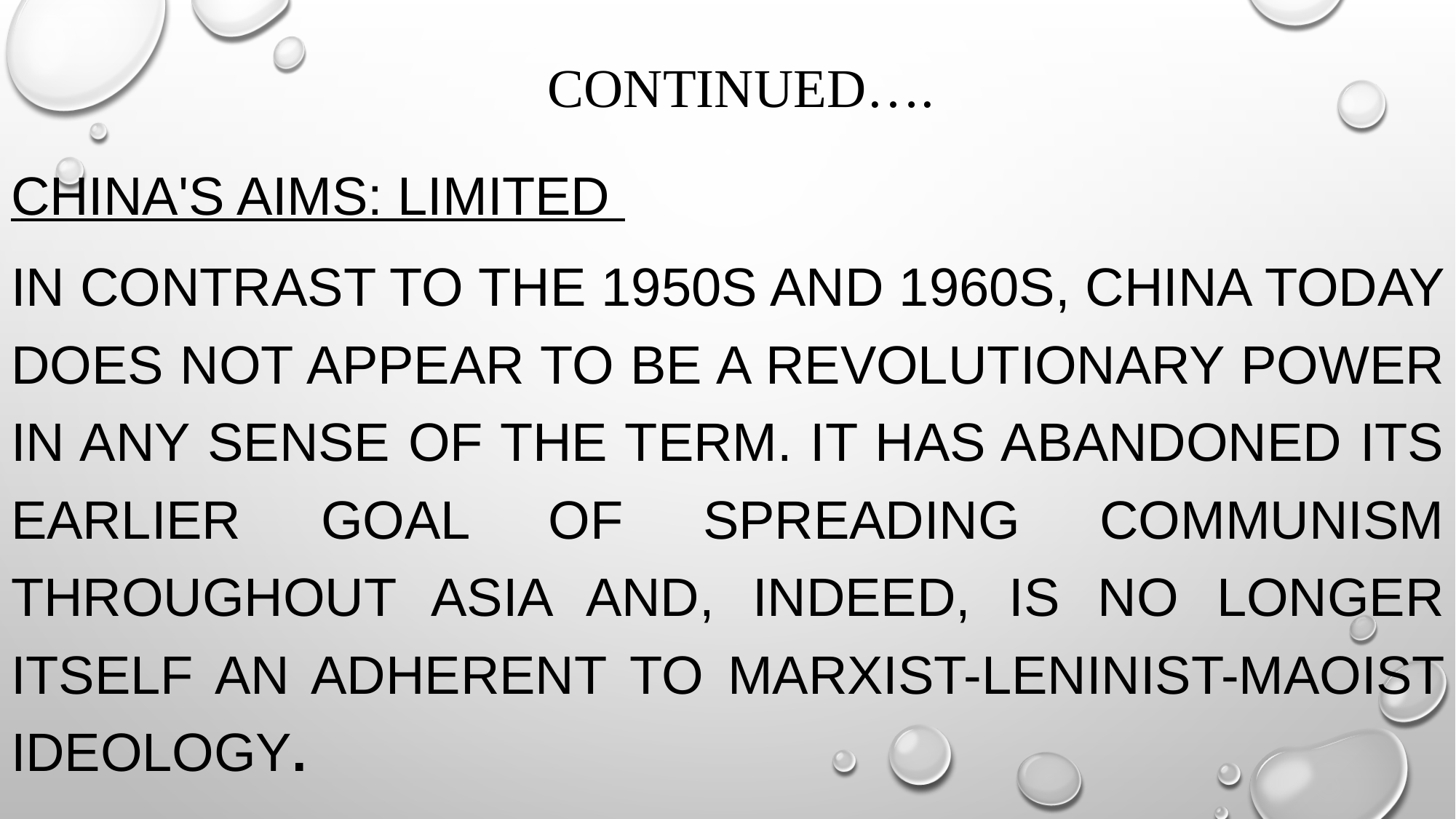

# continued….
CHINA'S AIMS: LIMITED
In contrast to the 1950s and 1960s, China today does not appear to be a revolutionary power in any sense of the term. It has abandoned its earlier goal of spreading communism throughout Asia and, indeed, is no longer itself an adherent to Marxist-Leninist-Maoist ideology.